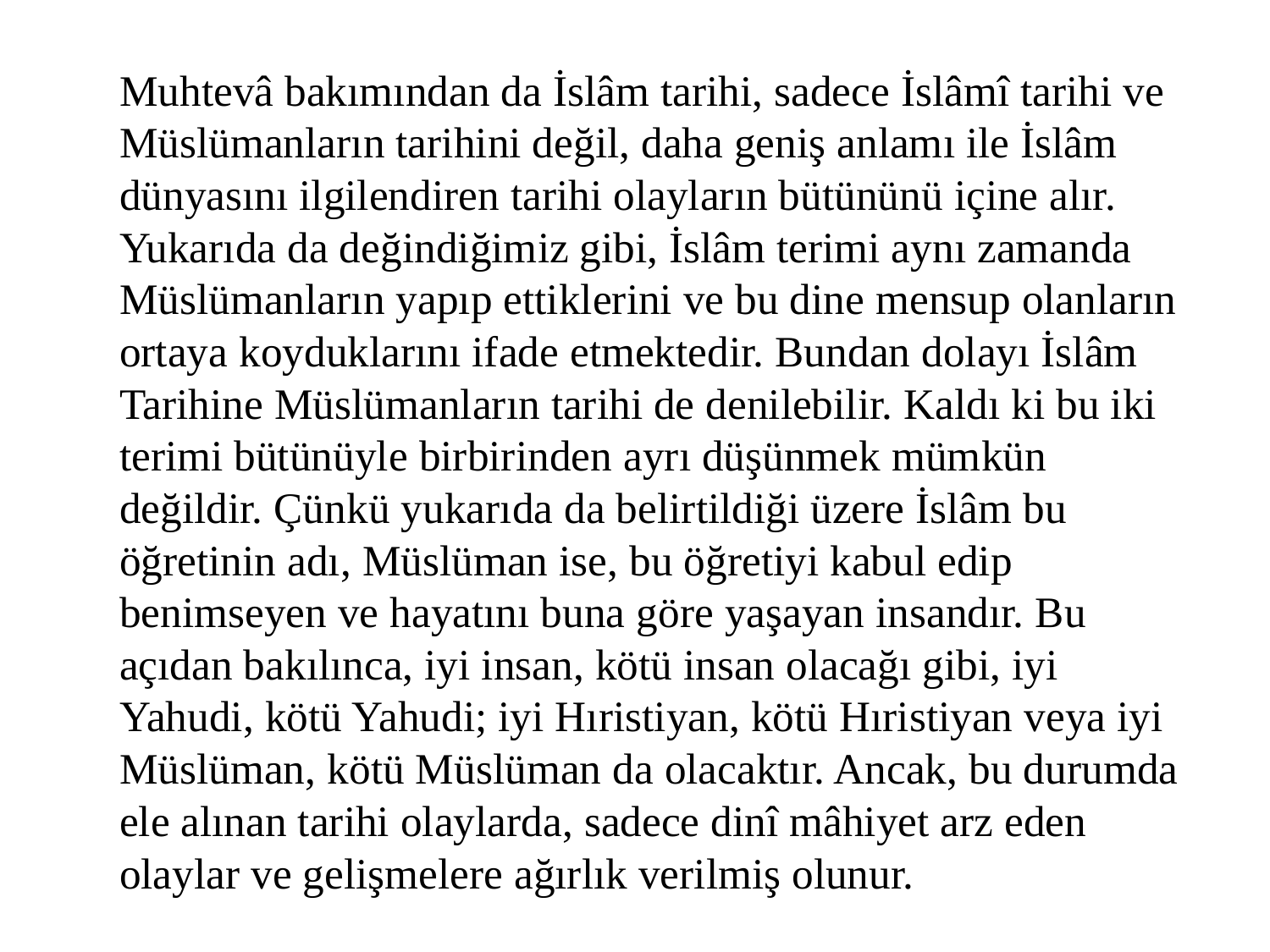

Muhtevâ bakımından da İslâm tarihi, sadece İslâmî tarihi ve Müslümanların tarihini değil, daha geniş anlamı ile İslâm dünyasını ilgilendiren tarihi olayların bütününü içine alır. Yukarıda da değindiğimiz gibi, İslâm terimi aynı zamanda Müslümanların yapıp ettiklerini ve bu dine mensup olanların ortaya koyduklarını ifade etmektedir. Bundan dolayı İslâm Tarihine Müslümanların tarihi de denilebilir. Kaldı ki bu iki terimi bütünüyle birbirinden ayrı düşünmek mümkün değildir. Çünkü yukarıda da belirtildiği üzere İslâm bu öğretinin adı, Müslüman ise, bu öğretiyi kabul edip benimseyen ve hayatını buna göre yaşayan insandır. Bu açıdan bakılınca, iyi insan, kötü insan olacağı gibi, iyi Yahudi, kötü Yahudi; iyi Hıristiyan, kötü Hıristiyan veya iyi Müslüman, kötü Müslüman da olacaktır. Ancak, bu durumda ele alınan tarihi olaylarda, sadece dinî mâhiyet arz eden olaylar ve gelişmelere ağırlık verilmiş olunur.